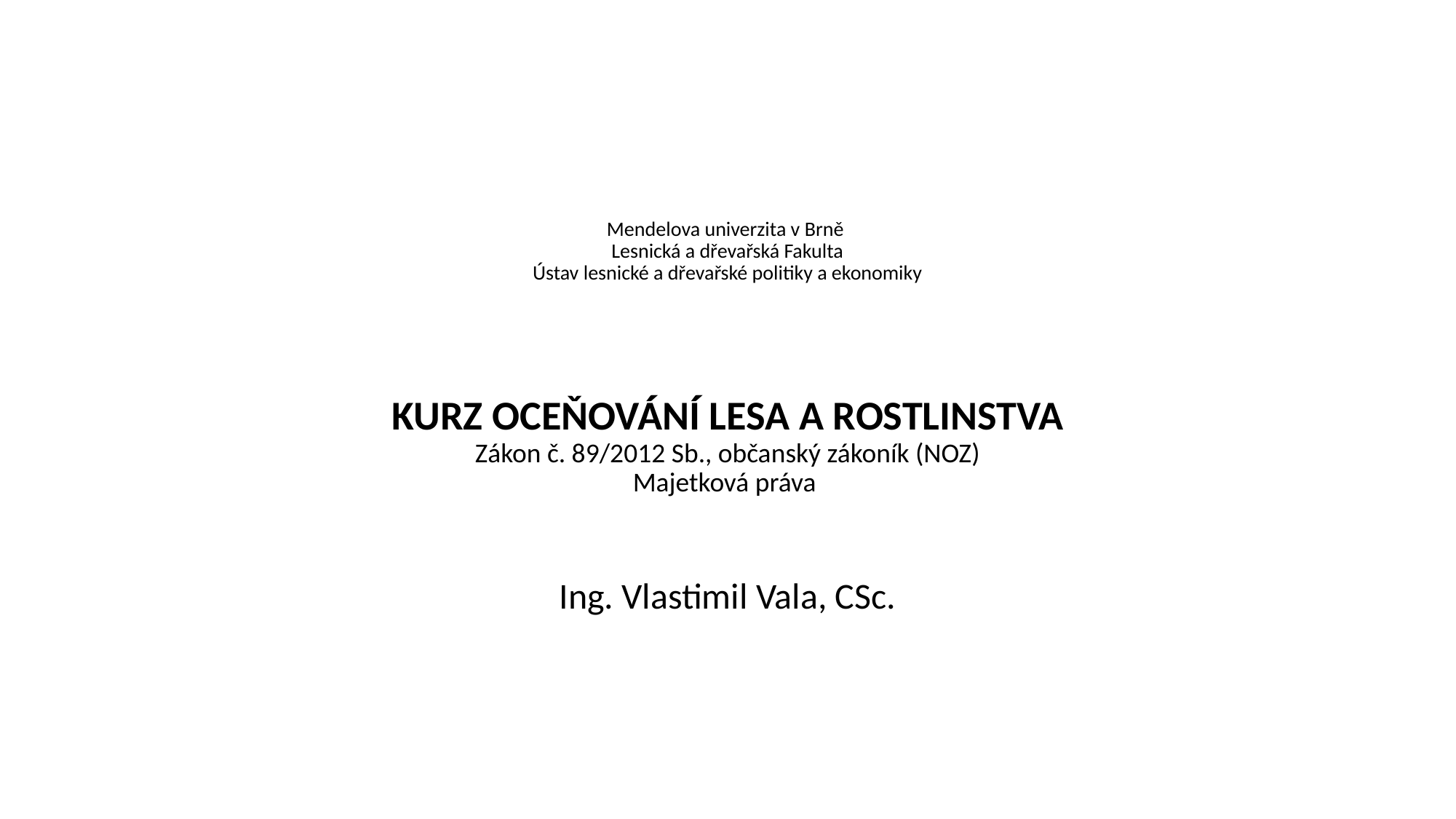

# Mendelova univerzita v Brně Lesnická a dřevařská Fakulta Ústav lesnické a dřevařské politiky a ekonomiky KURZ OCEŇOVÁNÍ LESA A ROSTLINSTVA Zákon č. 89/2012 Sb., občanský zákoník (NOZ) Majetková práva
Ing. Vlastimil Vala, CSc.